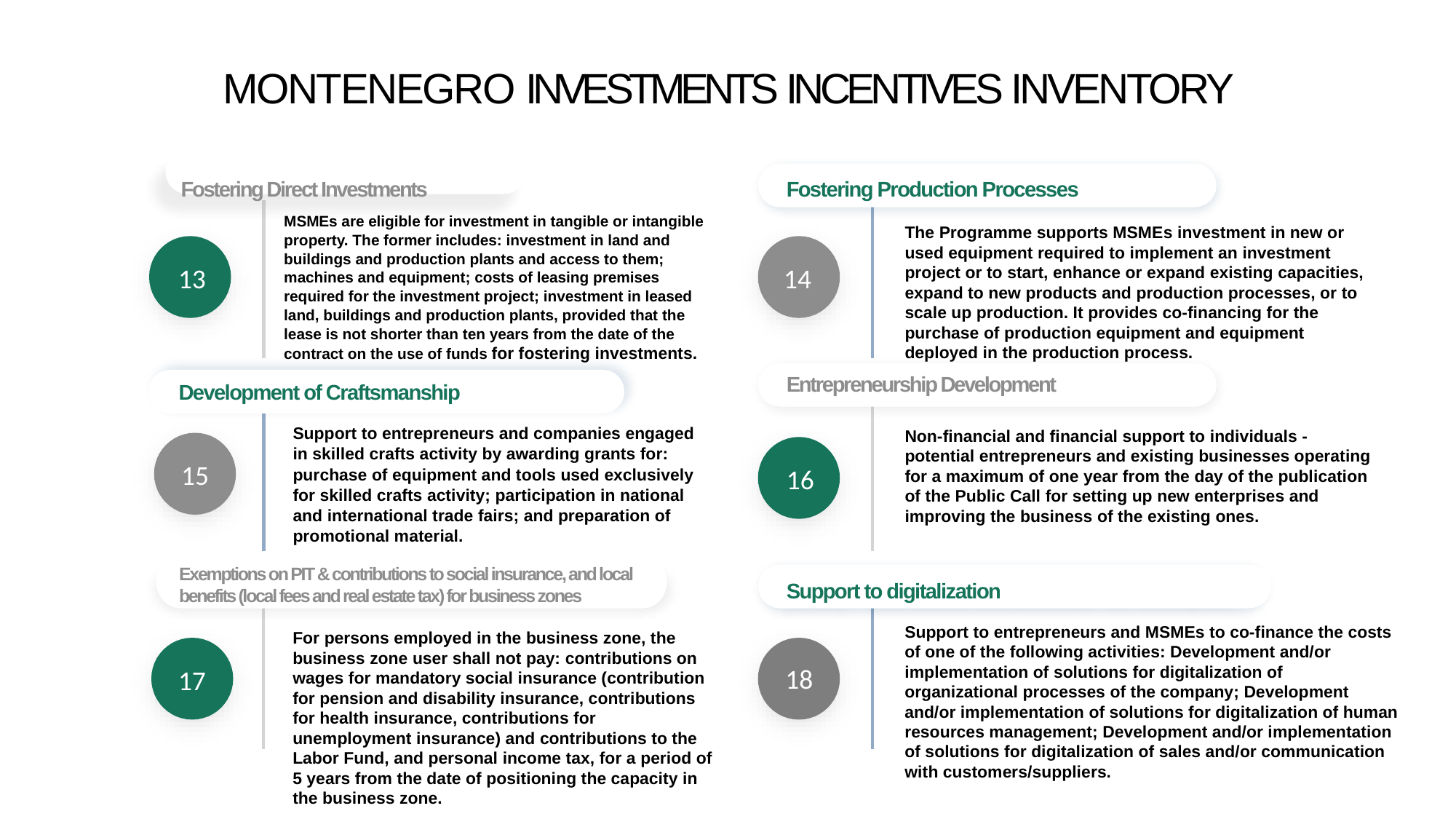

# MONTENEGRO INVESTMENTS INCENTIVES INVENTORY

Fostering Direct Investments
Fostering Production Processes

MSMEs are eligible for investment in tangible or intangible property. The former includes: investment in land and buildings and production plants and access to them; machines and equipment; costs of leasing premises required for the investment project; investment in leased land, buildings and production plants, provided that the lease is not shorter than ten years from the date of the contract on the use of funds for fostering investments.
The Programme supports MSMEs investment in new or used equipment required to implement an investment project or to start, enhance or expand existing capacities, expand to new products and production processes, or to scale up production. It provides co-financing for the purchase of production equipment and equipment deployed in the production process.

13
14

Entrepreneurship Development

Development of Craftsmanship

Support to entrepreneurs and companies engaged in skilled crafts activity by awarding grants for: purchase of equipment and tools used exclusively for skilled crafts activity; participation in national and international trade fairs; and preparation of promotional material.
Non-financial and financial support to individuals - potential entrepreneurs and existing businesses operating for a maximum of one year from the day of the publication of the Public Call for setting up new enterprises and improving the business of the existing ones.

15
16

Exemptions on PIT & contributions to social insurance, and local
benefits (local fees and real estate tax) for business zones

Support to digitalization

Support to entrepreneurs and MSMEs to co-finance the costs of one of the following activities: Development and/or implementation of solutions for digitalization of organizational processes of the company; Development and/or implementation of solutions for digitalization of human resources management; Development and/or implementation of solutions for digitalization of sales and/or communication with customers/suppliers.
For persons employed in the business zone, the business zone user shall not pay: contributions on wages for mandatory social insurance (contribution for pension and disability insurance, contributions for health insurance, contributions for unemployment insurance) and contributions to the Labor Fund, and personal income tax, for a period of 5 years from the date of positioning the capacity in the business zone.

18
17